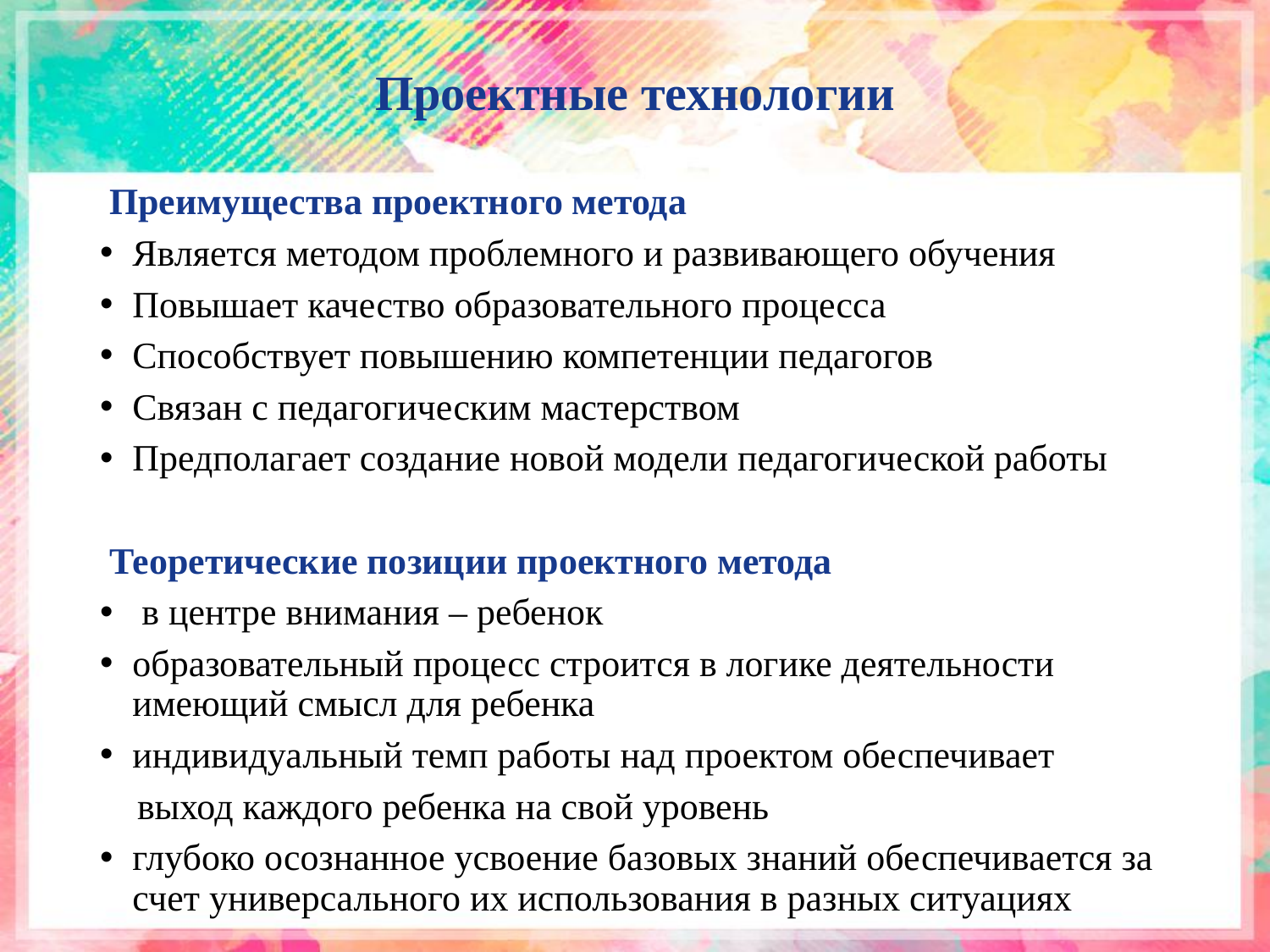

# Проектные технологии
 Преимущества проектного метода
Является методом проблемного и развивающего обучения
Повышает качество образовательного процесса
Способствует повышению компетенции педагогов
Связан с педагогическим мастерством
Предполагает создание новой модели педагогической работы

 Теоретические позиции проектного метода
 в центре внимания – ребенок
образовательный процесс строится в логике деятельности имеющий смысл для ребенка
индивидуальный темп работы над проектом обеспечивает
    выход каждого ребенка на свой уровень
глубоко осознанное усвоение базовых знаний обеспечивается за счет универсального их использования в разных ситуациях